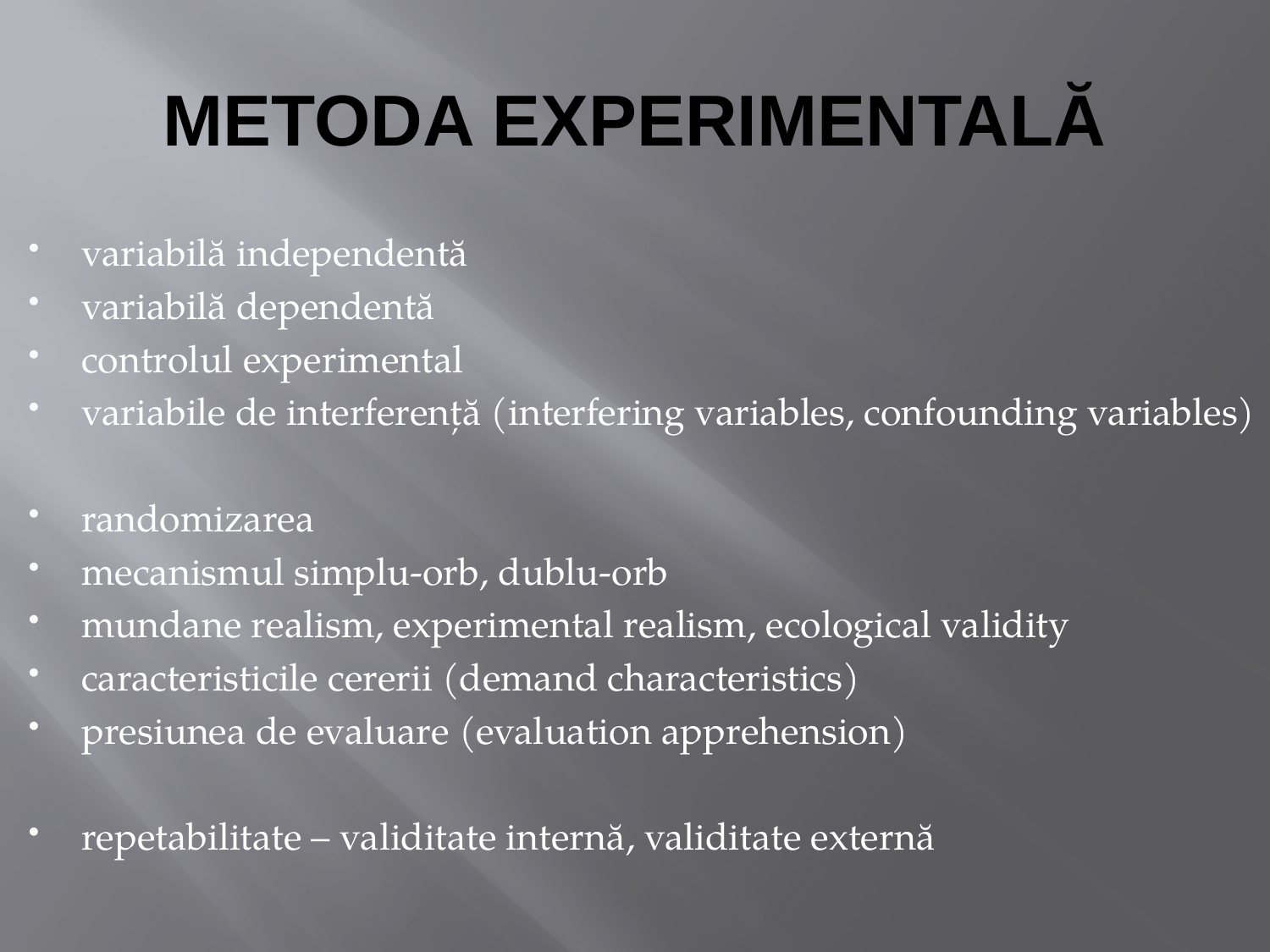

# METODA EXPERIMENTALĂ
variabilă independentă
variabilă dependentă
controlul experimental
variabile de interferenţă (interfering variables, confounding variables)

randomizarea
mecanismul simplu-orb, dublu-orb
mundane realism, experimental realism, ecological validity
caracteristicile cererii (demand characteristics)
presiunea de evaluare (evaluation apprehension)

repetabilitate – validitate internă, validitate externă